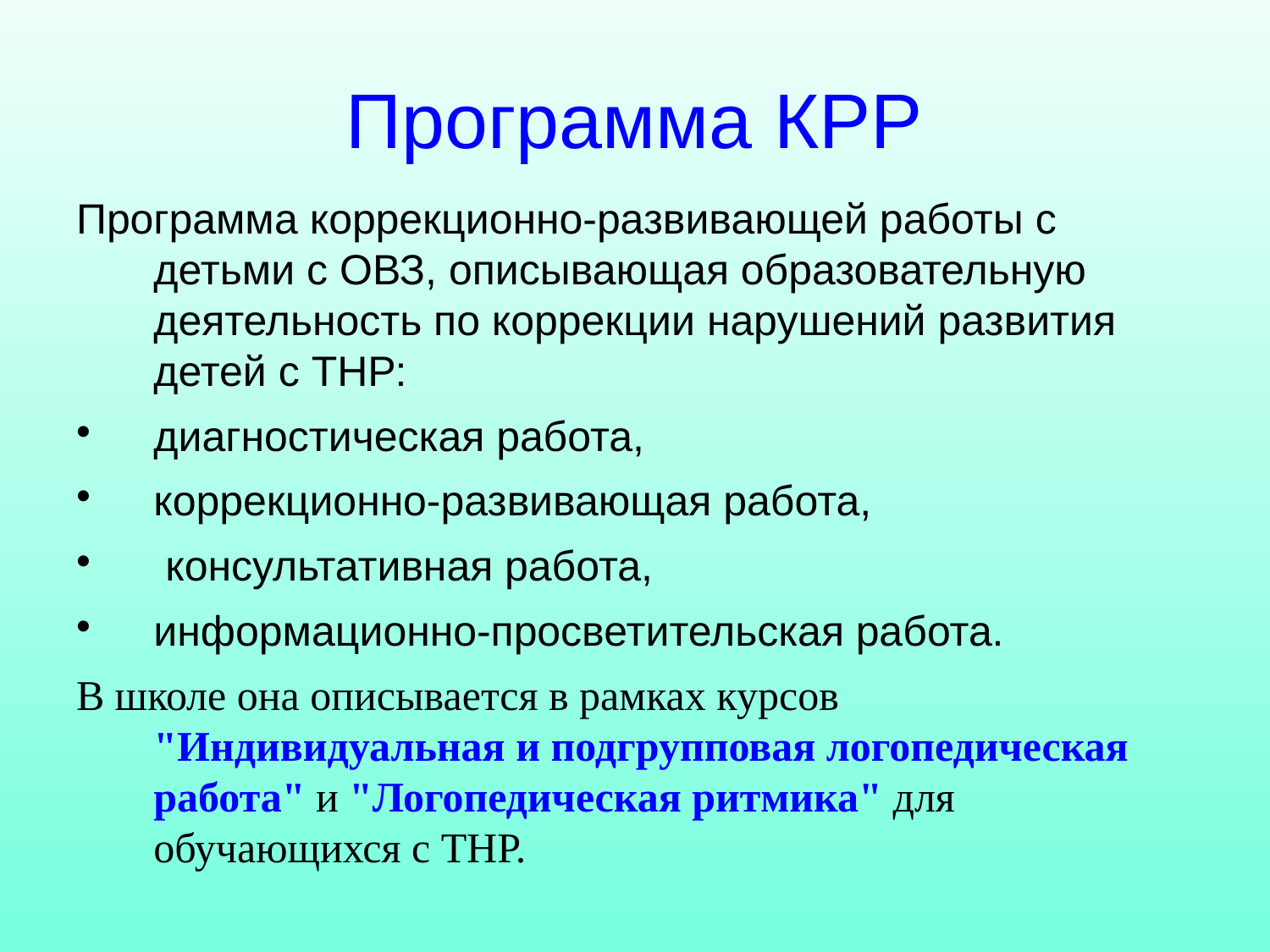

# Программа КРР
Программа коррекционно-развивающей работы с детьми с ОВЗ, описывающая образовательную деятельность по коррекции нарушений развития детей с ТНР:
диагностическая работа,
коррекционно-развивающая работа,
 консультативная работа,
информационно-просветительская работа.
В школе она описывается в рамках курсов "Индивидуальная и подгрупповая логопедическая работа" и "Логопедическая ритмика" для обучающихся с ТНР.